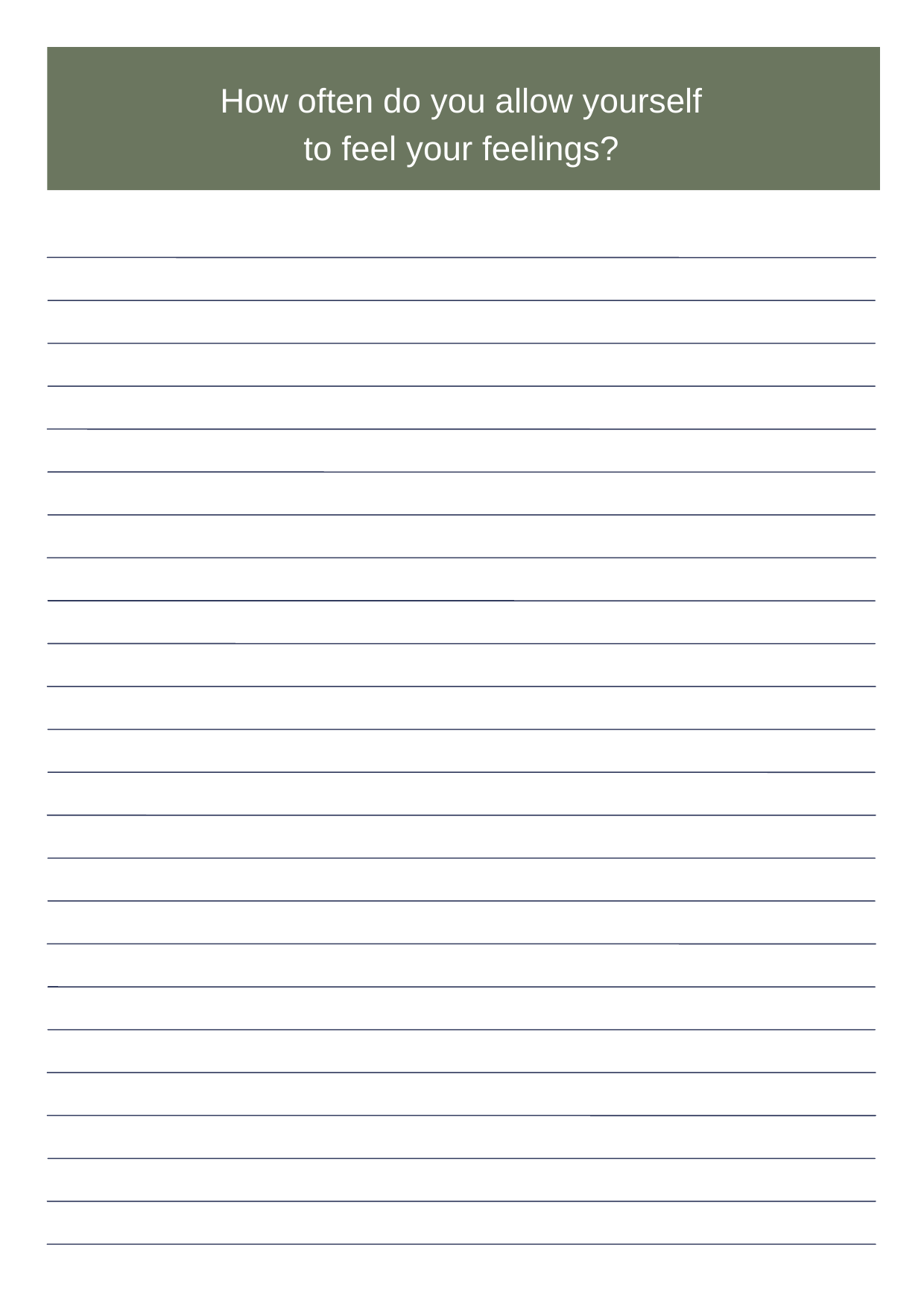

How often do you allow yourself to feel your feelings?